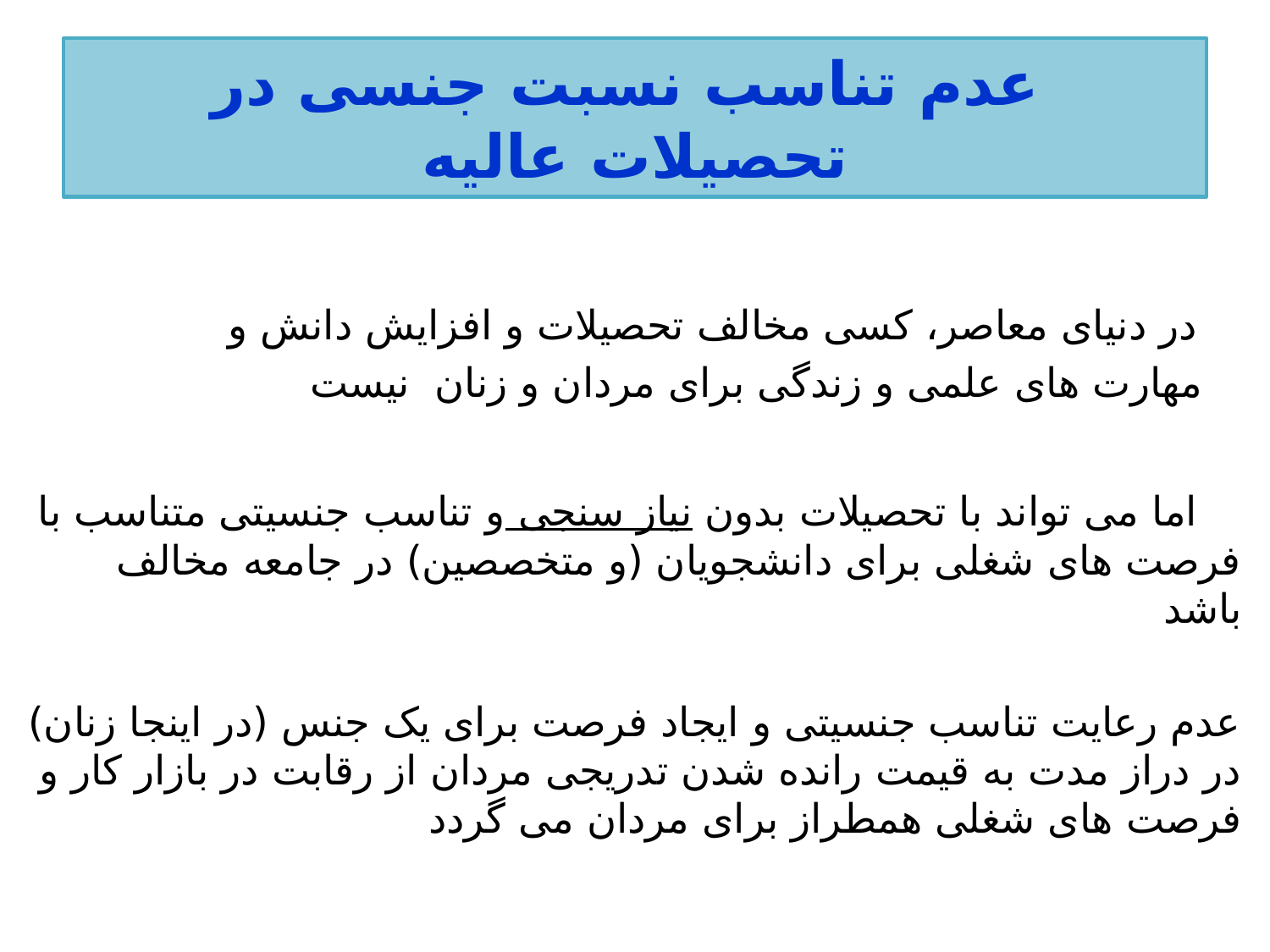

# عدم تناسب نسبت جنسی در تحصیلات عالیه

   در دنیای معاصر، کسی مخالف تحصیلات و افزایش دانش و
   مهارت های علمی و زندگی برای مردان و زنان  نیست

   اما می تواند با تحصیلات بدون نیاز سنجی و تناسب جنسیتی متناسب با فرصت های شغلی برای دانشجویان (و متخصصین) در جامعه مخالف باشد

عدم رعایت تناسب جنسیتی و ایجاد فرصت برای یک جنس (در اینجا زنان) در دراز مدت به قیمت رانده شدن تدریجی مردان از رقابت در بازار کار و فرصت های شغلی همطراز برای مردان می گردد